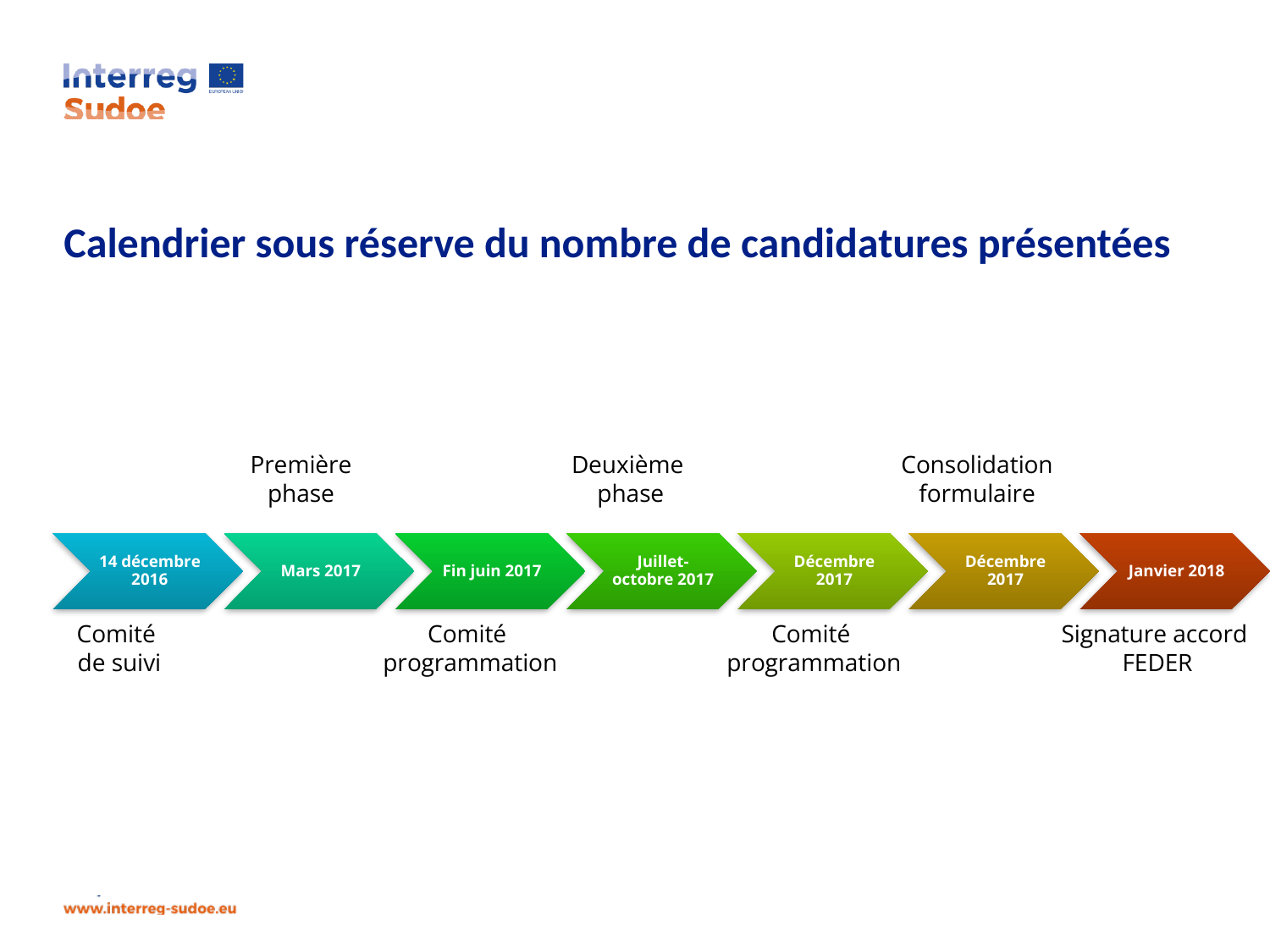

# Calendrier sous réserve du nombre de candidatures présentées
14 décembre 2016
Mars 2017
Fin juin 2017
Juillet-octobre 2017
Décembre 2017
Décembre 2017
Janvier 2018
Consolidation
formulaire
Première
phase
Deuxième
phase
Comité
de suivi
Comité
programmation
Comité
programmation
Signature accord
FEDER